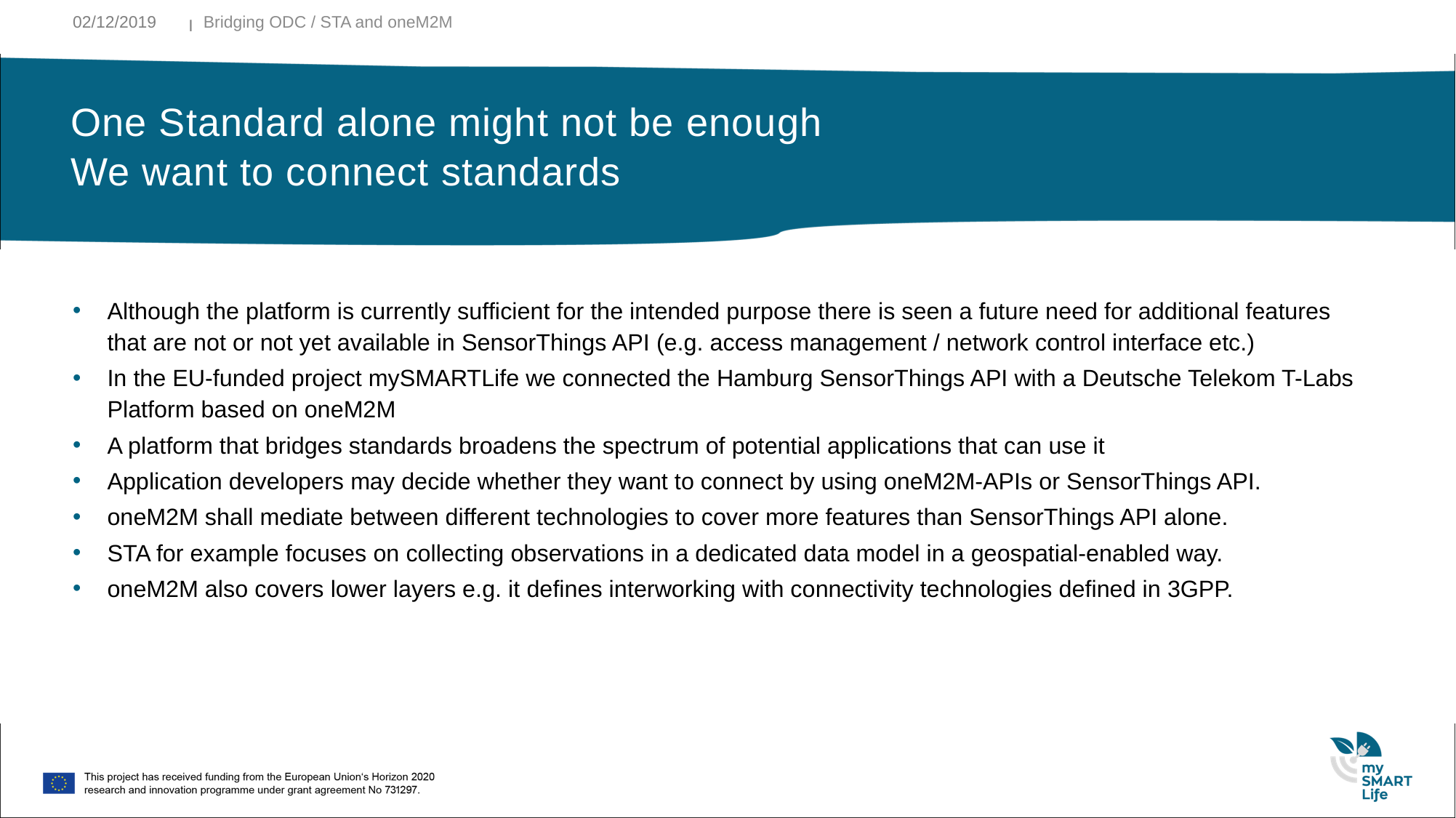

02/12/2019
Bridging ODC / STA and oneM2M
One Standard alone might not be enough
We want to connect standards
Although the platform is currently sufficient for the intended purpose there is seen a future need for additional features that are not or not yet available in SensorThings API (e.g. access management / network control interface etc.)
In the EU-funded project mySMARTLife we connected the Hamburg SensorThings API with a Deutsche Telekom T-Labs Platform based on oneM2M
A platform that bridges standards broadens the spectrum of potential applications that can use it
Application developers may decide whether they want to connect by using oneM2M-APIs or SensorThings API.
oneM2M shall mediate between different technologies to cover more features than SensorThings API alone.
STA for example focuses on collecting observations in a dedicated data model in a geospatial-enabled way.
oneM2M also covers lower layers e.g. it defines interworking with connectivity technologies defined in 3GPP.